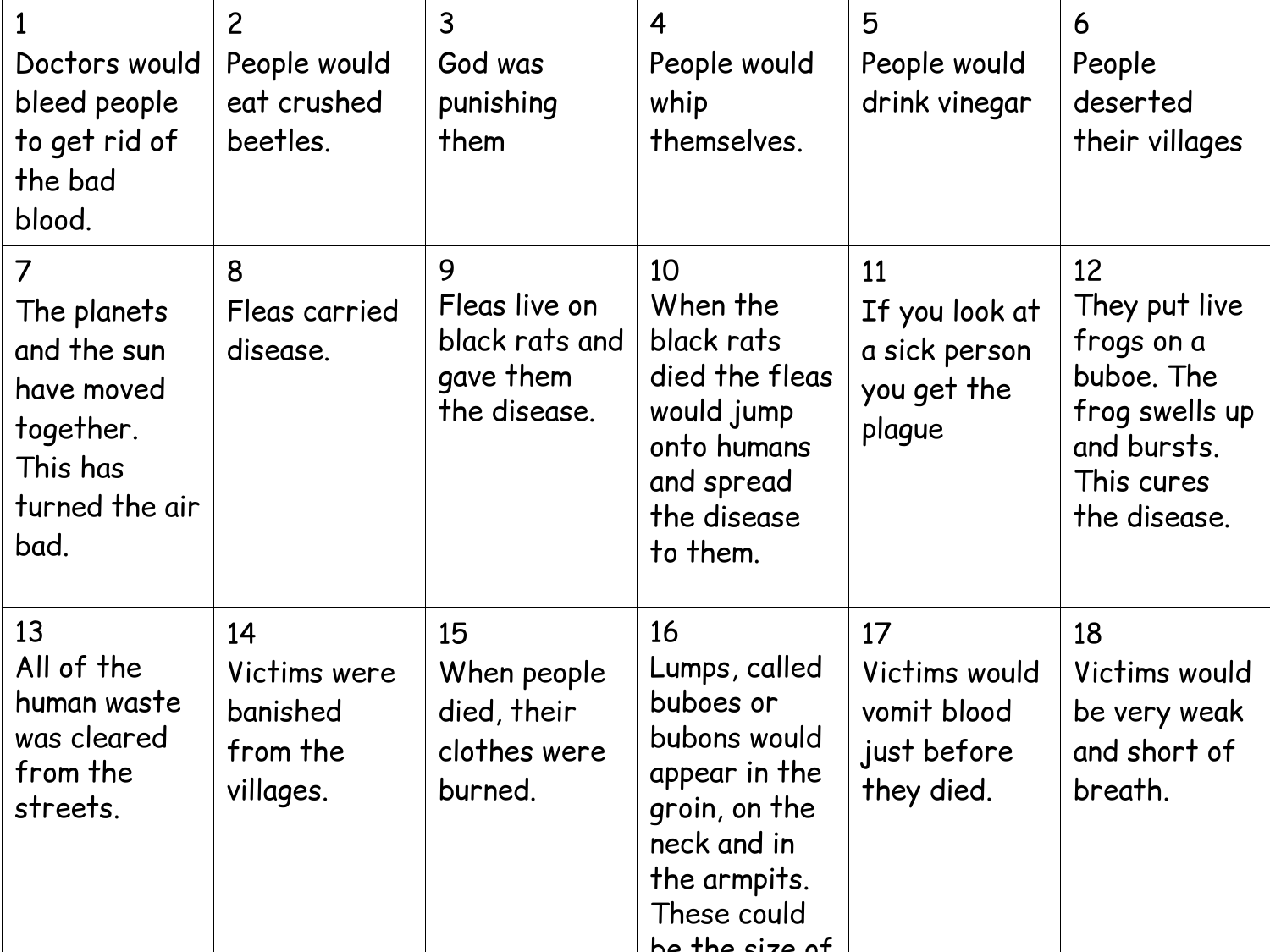

| 1 Doctors would bleed people to get rid of the bad blood. | 2 People would eat crushed beetles. | 3 God was punishing them | 4 People would whip themselves. | 5 People would drink vinegar | 6 People deserted their villages |
| --- | --- | --- | --- | --- | --- |
| 7 The planets and the sun have moved together. This has turned the air bad. | 8 Fleas carried disease. | 9 Fleas live on black rats and gave them the disease. | 10 When the black rats died the fleas would jump onto humans and spread the disease to them. | 11 If you look at a sick person you get the plague | 12 They put live frogs on a buboe. The frog swells up and bursts. This cures the disease. |
| 13 All of the human waste was cleared from the streets. | 14 Victims were banished from the villages. | 15 When people died, their clothes were burned. | 16 Lumps, called buboes or bubons would appear in the groin, on the neck and in the armpits. These could be the size of onions. | 17 Victims would vomit blood just before they died. | 18 Victims would be very weak and short of breath. |